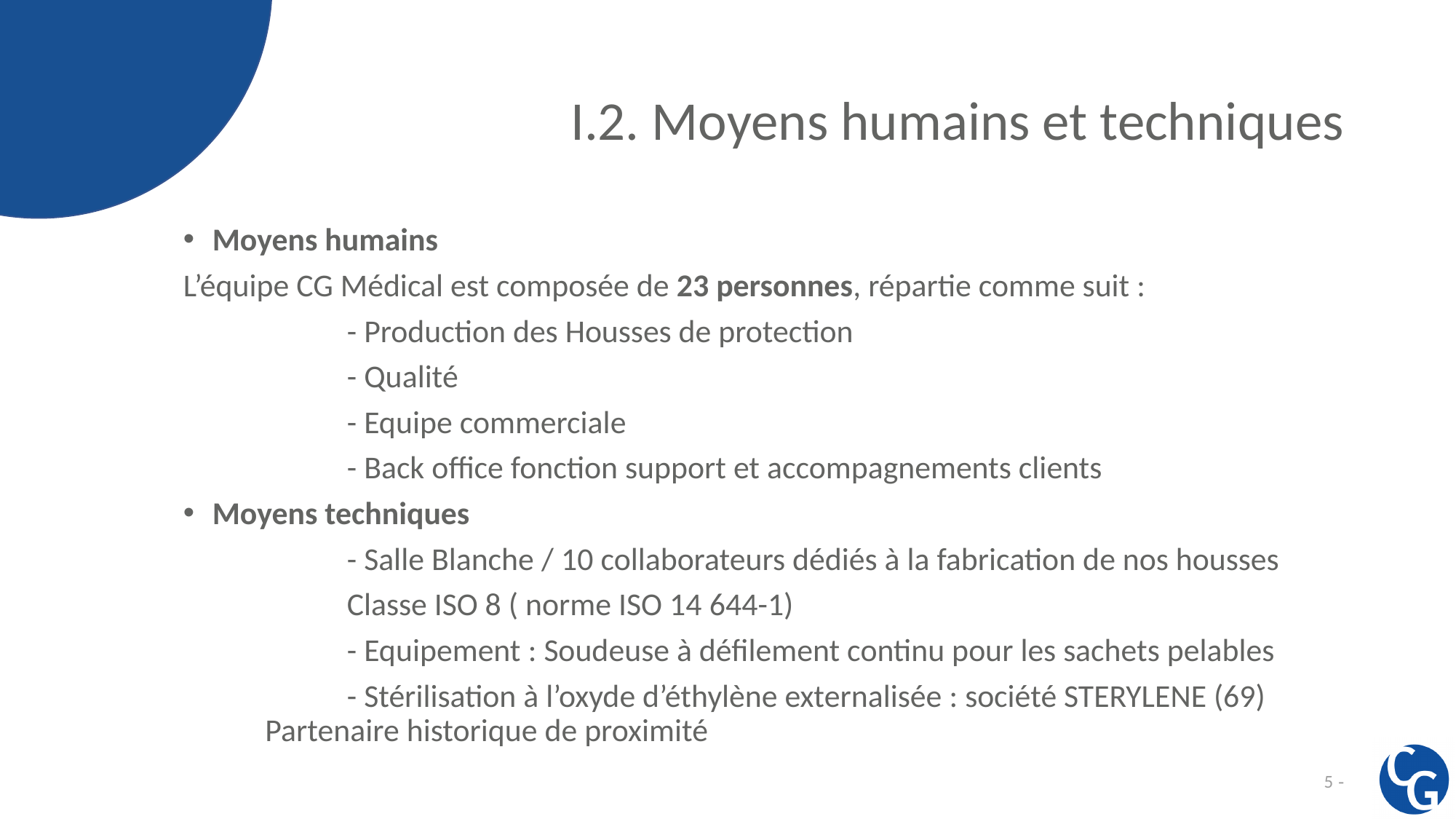

# I.2. Moyens humains et techniques
Moyens humains
L’équipe CG Médical est composée de 23 personnes, répartie comme suit :
		- Production des Housses de protection
		- Qualité
		- Equipe commerciale
		- Back office fonction support et accompagnements clients
Moyens techniques
		- Salle Blanche / 10 collaborateurs dédiés à la fabrication de nos housses
		Classe ISO 8 ( norme ISO 14 644-1)
		- Equipement : Soudeuse à défilement continu pour les sachets pelables
		- Stérilisation à l’oxyde d’éthylène externalisée : société STERYLENE (69) 		Partenaire historique de proximité
5 -